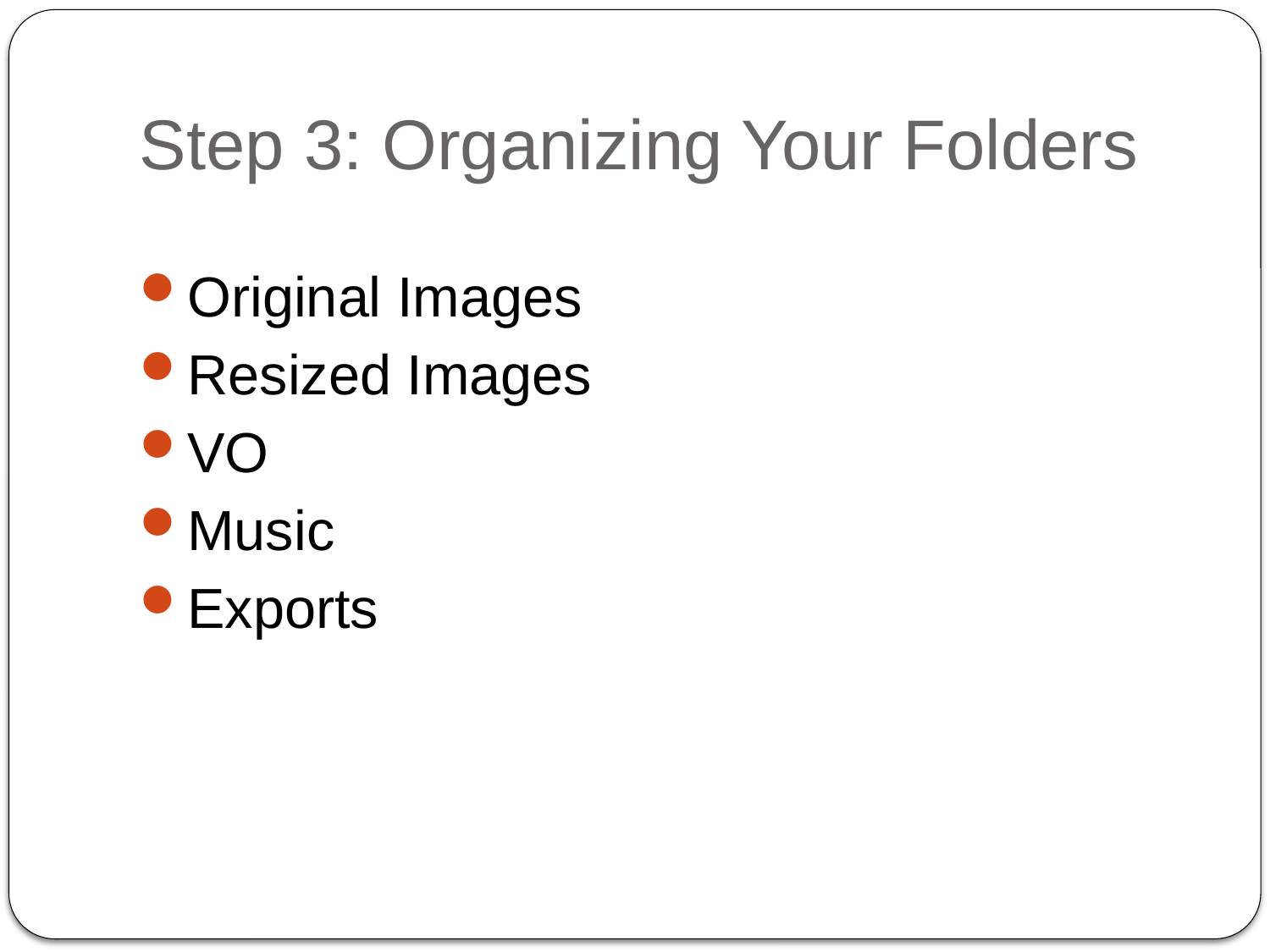

# Step 3: Organizing Your Folders
Original Images
Resized Images
VO
Music
Exports